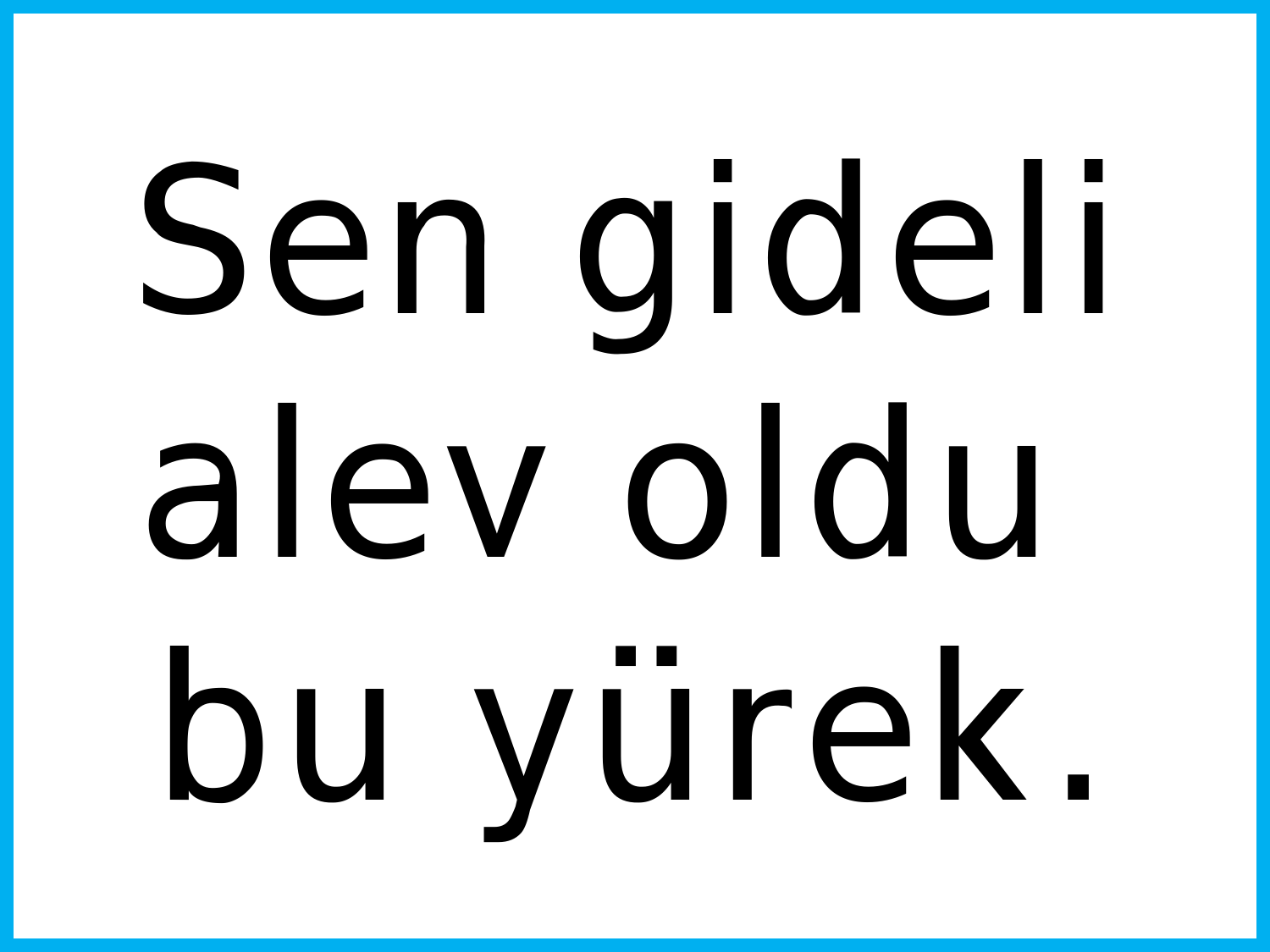

# Sen gideli alev oldu bu yürek.